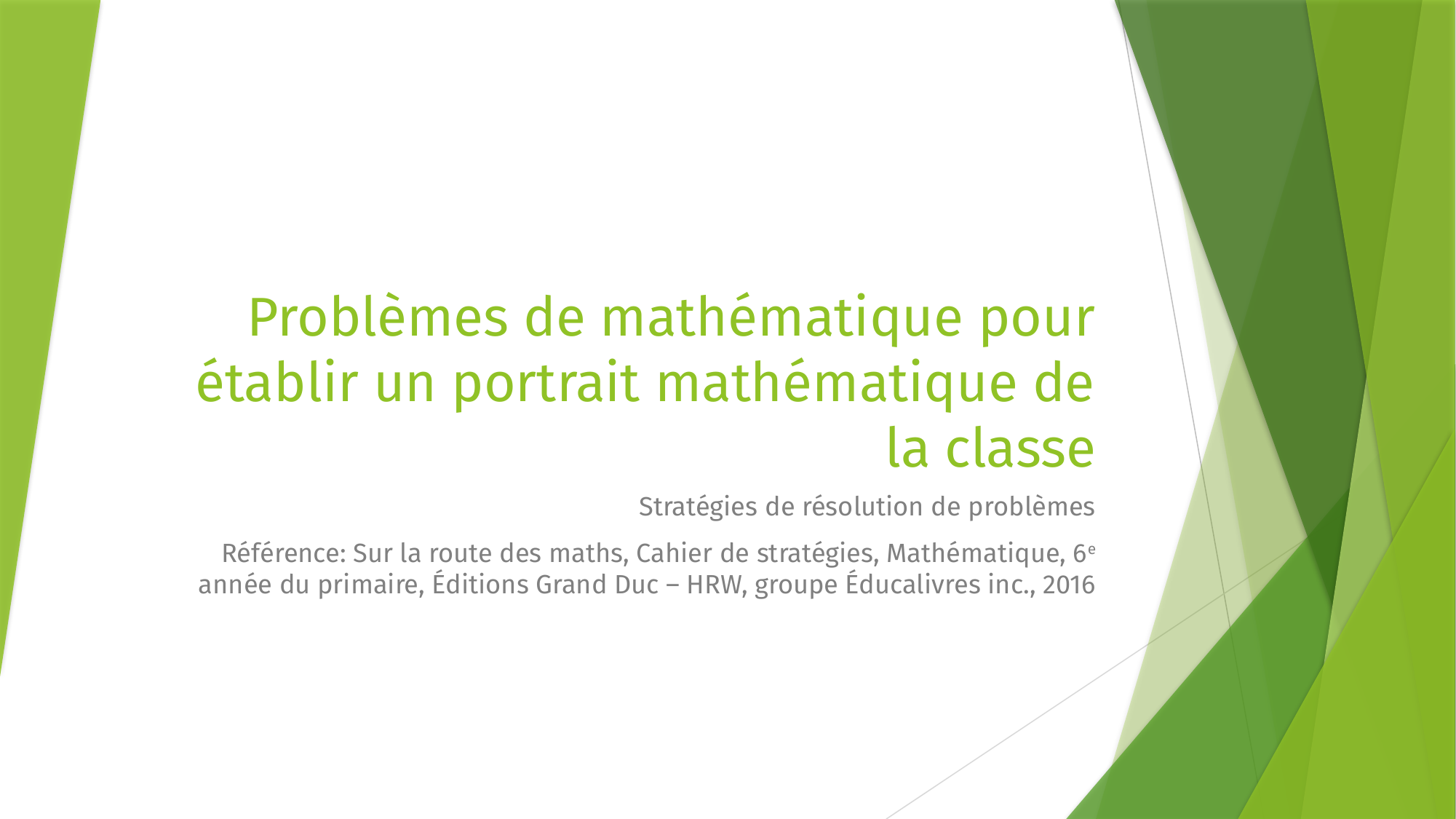

# Problèmes de mathématique pour établir un portrait mathématique de la classe
Stratégies de résolution de problèmes
Référence: Sur la route des maths, Cahier de stratégies, Mathématique, 6e année du primaire, Éditions Grand Duc – HRW, groupe Éducalivres inc., 2016